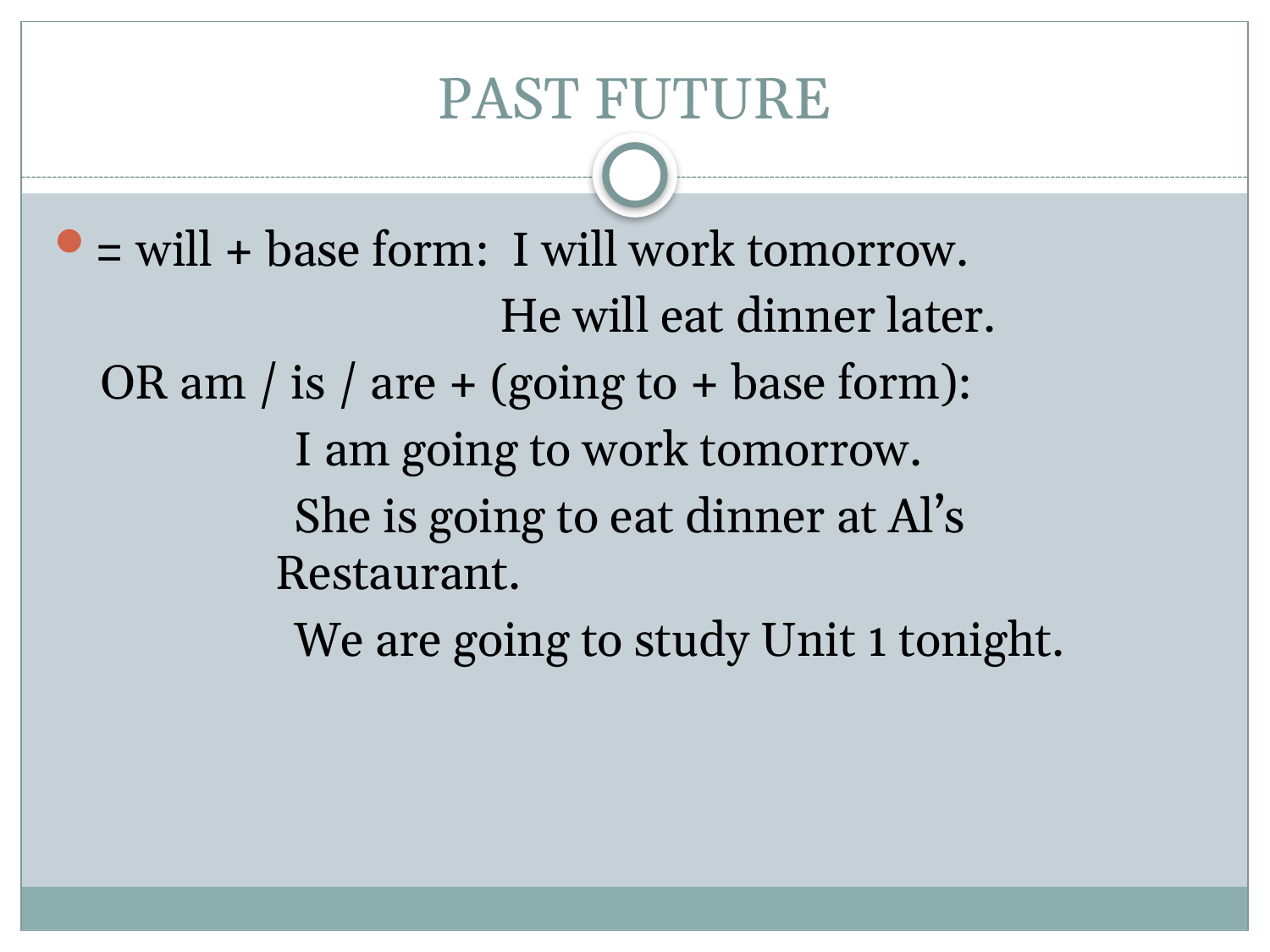

# PAST FUTURE
= will + base form:  I will work tomorrow.
                                       He will eat dinner later.
    OR am / is / are + (going to + base form):
                     I am going to work tomorrow.
                     She is going to eat dinner at Al’s                                      Restaurant.
                     We are going to study Unit 1 tonight.